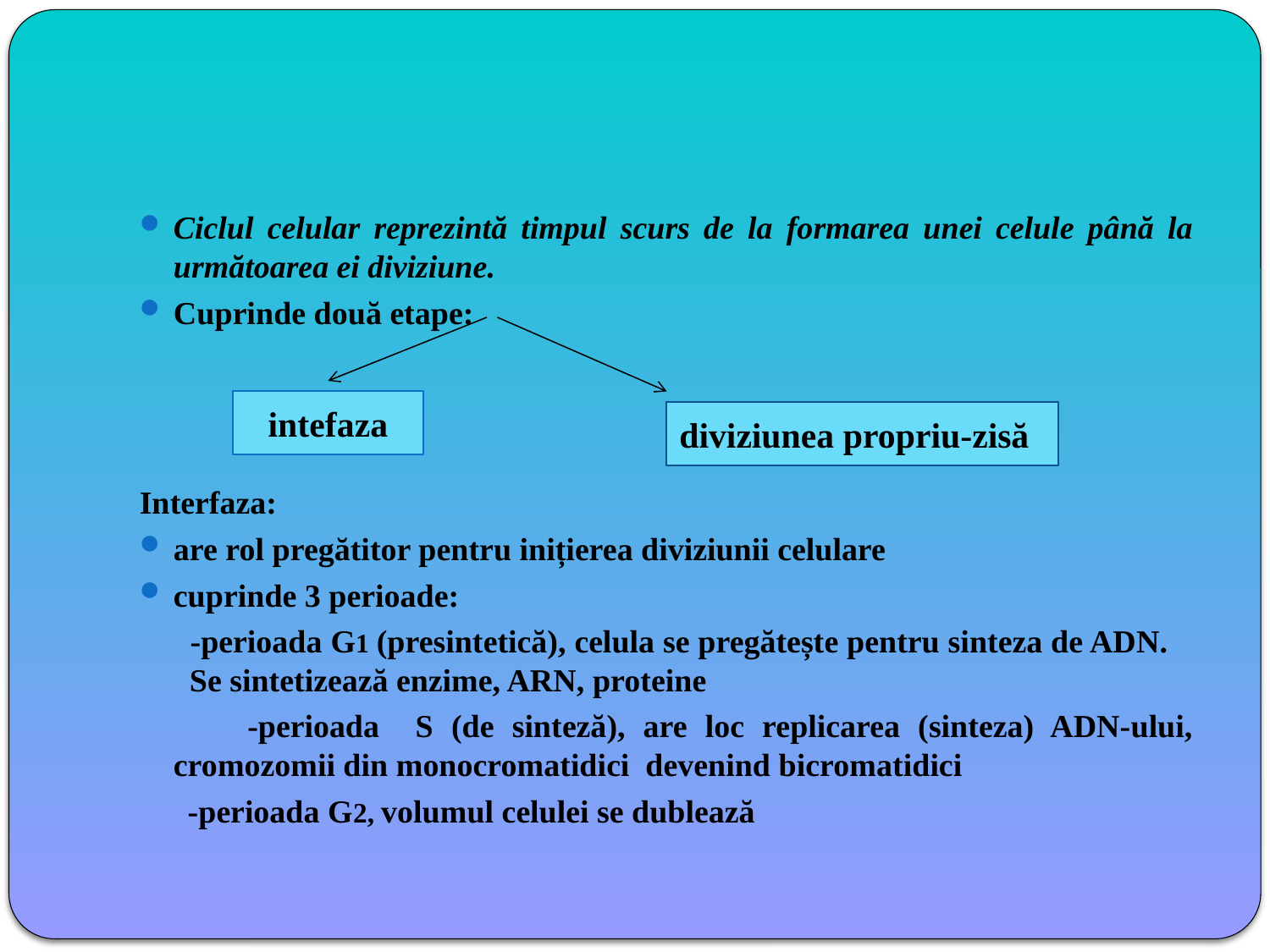

#
Ciclul celular reprezintă timpul scurs de la formarea unei celule până la următoarea ei diviziune.
Cuprinde două etape:

Interfaza:
are rol pregătitor pentru inițierea diviziunii celulare
cuprinde 3 perioade:
      -perioada G1 (presintetică), celula se pregătește pentru sinteza de ADN.      Se sintetizează enzime, ARN, proteine
      -perioada  S (de sinteză), are loc replicarea (sinteza) ADN-ului, cromozomii din monocromatidici  devenind bicromatidici
      -perioada G2, volumul celulei se dublează
intefaza
diviziunea propriu-zisă